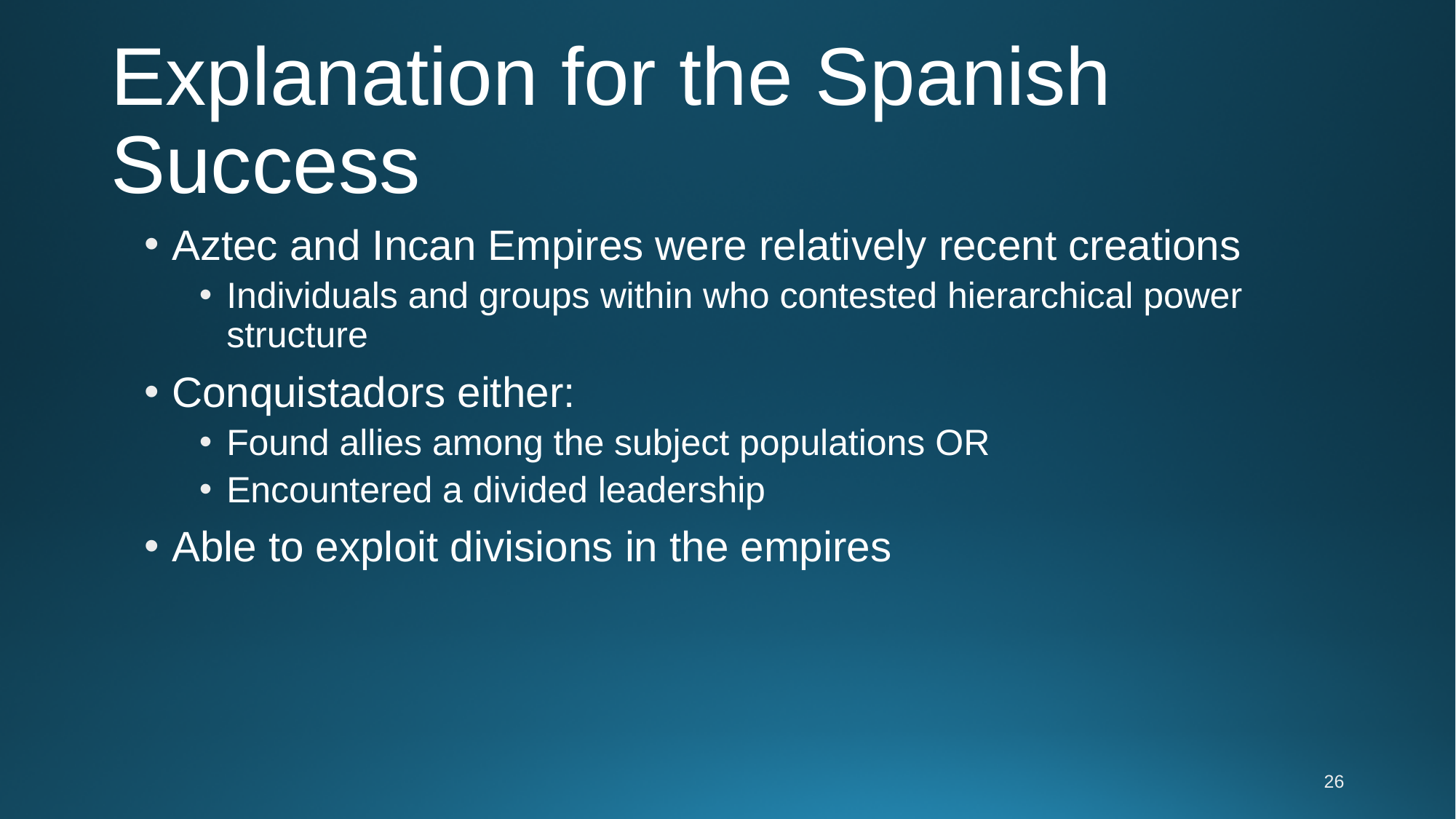

# Explanation for the Spanish Success
Aztec and Incan Empires were relatively recent creations
Individuals and groups within who contested hierarchical power structure
Conquistadors either:
Found allies among the subject populations OR
Encountered a divided leadership
Able to exploit divisions in the empires

26